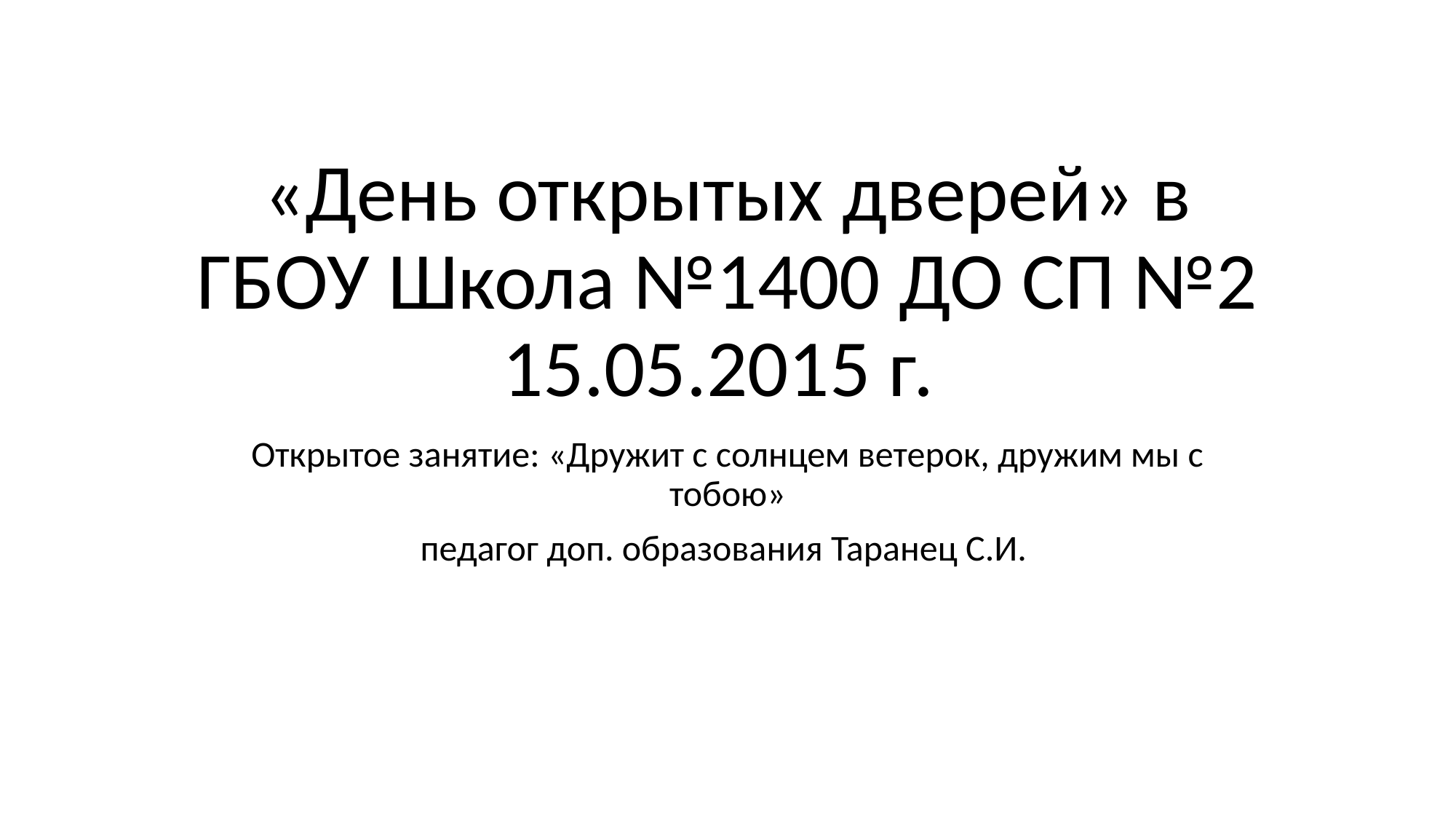

# «День открытых дверей» в ГБОУ Школа №1400 ДО СП №2 15.05.2015 г.
Открытое занятие: «Дружит с солнцем ветерок, дружим мы с тобою»
педагог доп. образования Таранец С.И.